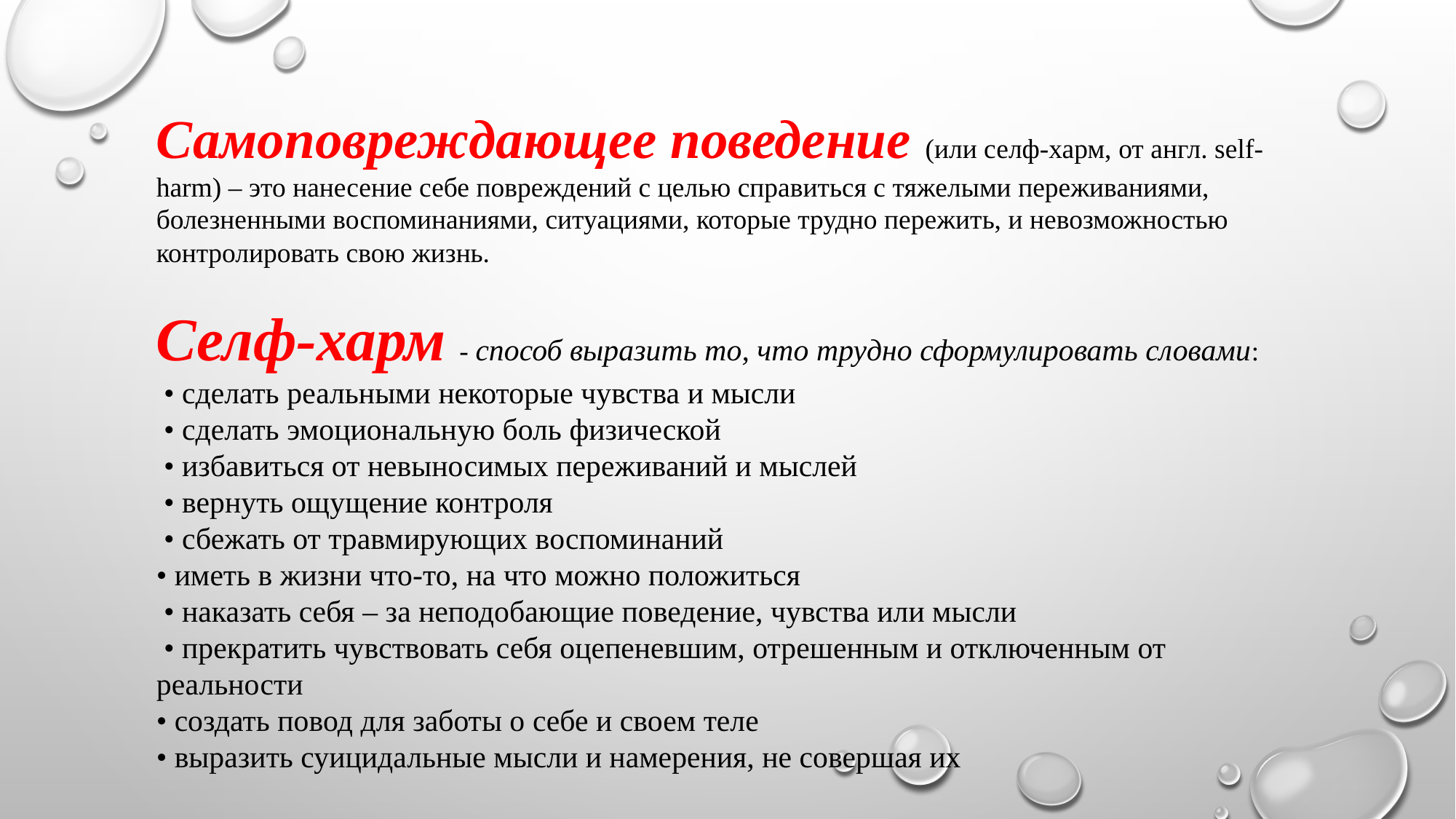

Самоповреждающее поведение  (или селф-харм, от англ. self-harm) – это нанесение себе повреждений с целью справиться с тяжелыми переживаниями, болезненными воспоминаниями, ситуациями, которые трудно пережить, и невозможностью контролировать свою жизнь.

Селф-харм  - способ выразить то, что трудно сформулировать словами:
 • сделать реальными некоторые чувства и мысли
 • сделать эмоциональную боль физической
 • избавиться от невыносимых переживаний и мыслей
 • вернуть ощущение контроля
 • сбежать от травмирующих воспоминаний
• иметь в жизни что-то, на что можно положиться
 • наказать себя – за неподобающие поведение, чувства или мысли
 • прекратить чувствовать себя оцепеневшим, отрешенным и отключенным от реальности
• создать повод для заботы о себе и своем теле
• выразить суицидальные мысли и намерения, не совершая их